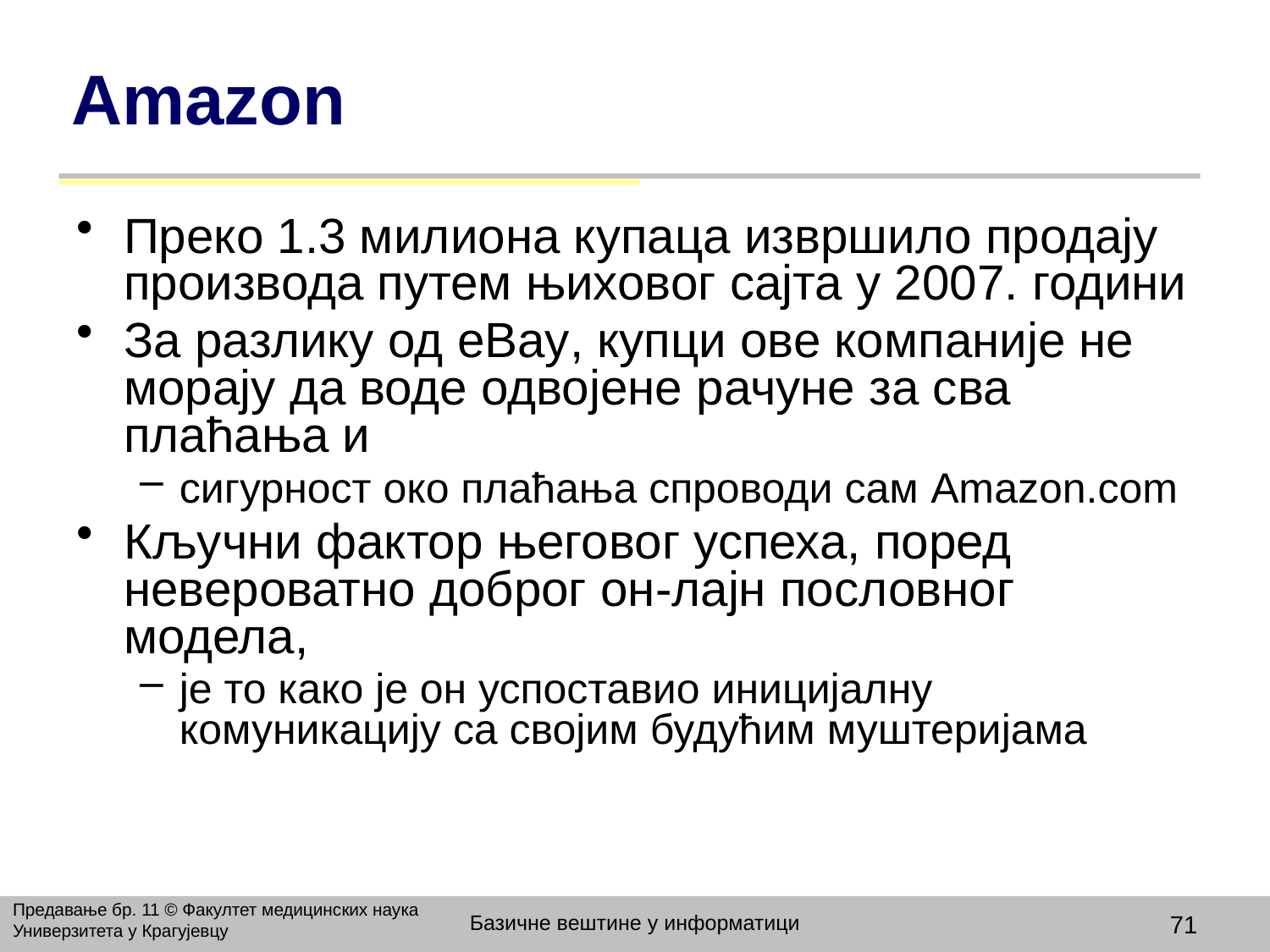

# Amazon
Преко 1.3 милиона купаца извршило продају производа путем њиховог сајта у 2007. години
За разлику од eBay, купци ове компаније не морају да воде одвојене рачуне за сва плаћања и
сигурност око плаћања спроводи сам Amazon.com
Кључни фактор његовог успеха, поред невероватно доброг он-лајн пословног модела,
је то како је он успоставио иницијалну комуникацију са својим будућим муштеријама
Предавање бр. 11 © Факултет медицинских наука Универзитета у Крагујевцу
Базичне вештине у информатици
71